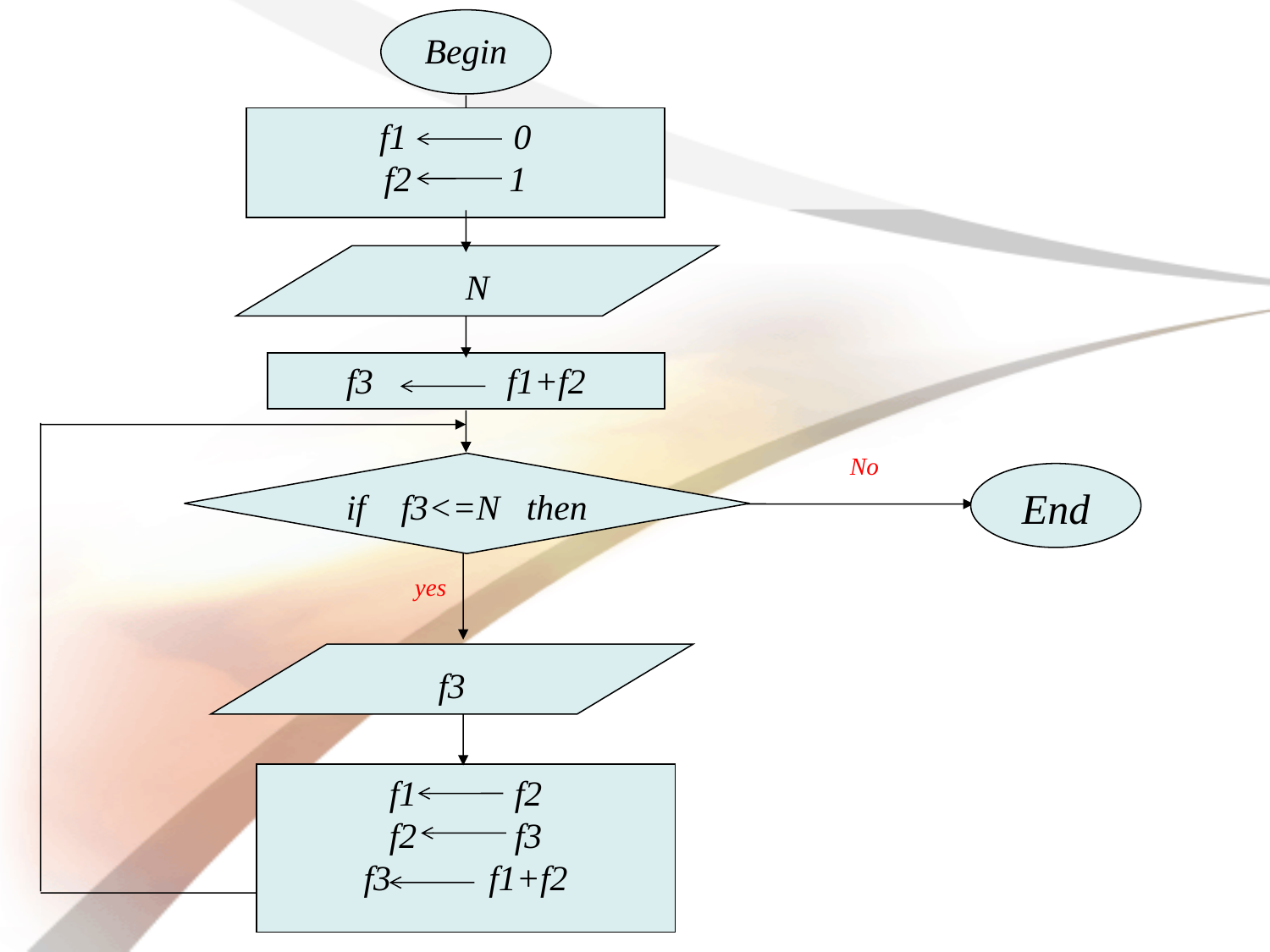

Begin

f1            0
f2           1

N

f3               f1+f2

No
if    f3<=N   then
End

yes
f3

f1           f2
f2           f3
f3           f1+f2